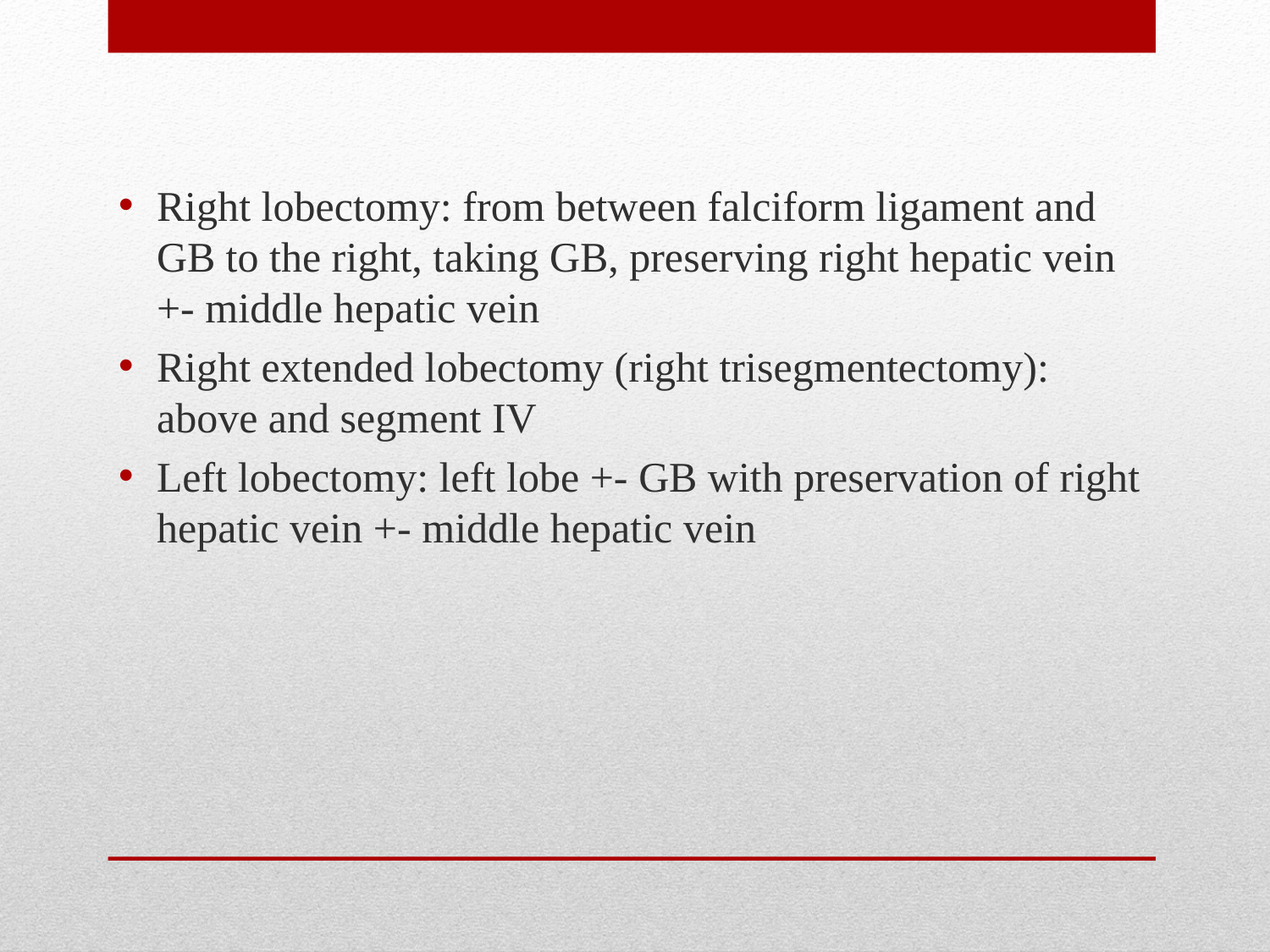

Right lobectomy: from between falciform ligament and GB to the right, taking GB, preserving right hepatic vein +- middle hepatic vein
Right extended lobectomy (right trisegmentectomy): above and segment IV
Left lobectomy: left lobe +- GB with preservation of right hepatic vein +- middle hepatic vein
#